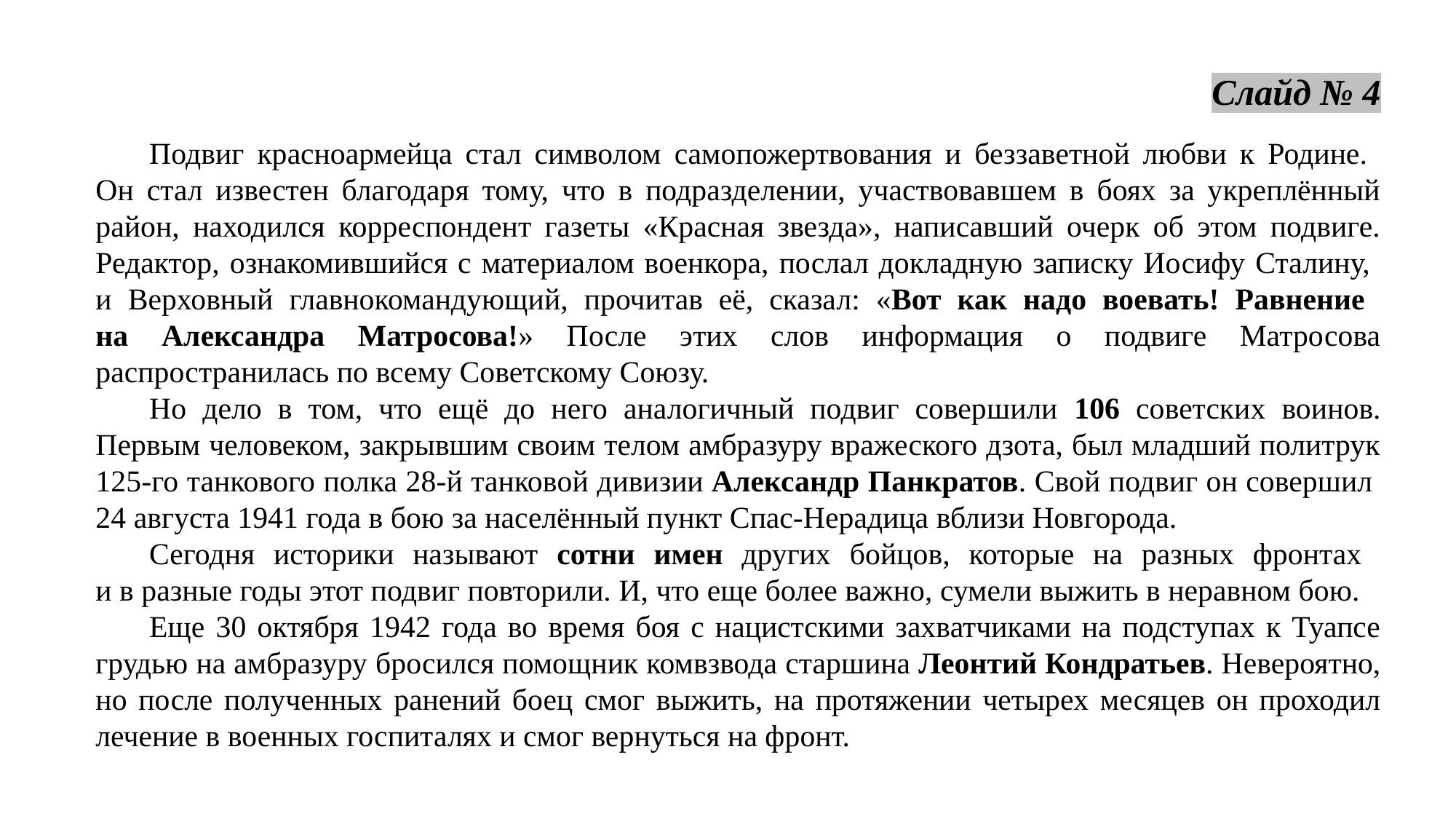

Слайд № 4
Подвиг красноармейца стал символом самопожертвования и беззаветной любви к Родине.
Он стал известен благодаря тому, что в подразделении, участвовавшем в боях за укреплённый район, находился корреспондент газеты «Красная звезда», написавший очерк об этом подвиге. Редактор, ознакомившийся с материалом военкора, послал докладную записку Иосифу Сталину,
и Верховный главнокомандующий, прочитав её, сказал: «Вот как надо воевать! Равнение
на Александра Матросова!» После этих слов информация о подвиге Матросова распространилась по всему Советскому Союзу.
Но дело в том, что ещё до него аналогичный подвиг совершили 106 советских воинов. Первым человеком, закрывшим своим телом амбразуру вражеского дзота, был младший политрук 125-го танкового полка 28-й танковой дивизии Александр Панкратов. Свой подвиг он совершил
24 августа 1941 года в бою за населённый пункт Спас-Нерадица вблизи Новгорода.
Сегодня историки называют сотни имен других бойцов, которые на разных фронтах
и в разные годы этот подвиг повторили. И, что еще более важно, сумели выжить в неравном бою.
Еще 30 октября 1942 года во время боя с нацистскими захватчиками на подступах к Туапсе грудью на амбразуру бросился помощник комвзвода старшина Леонтий Кондратьев. Невероятно, но после полученных ранений боец смог выжить, на протяжении четырех месяцев он проходил лечение в военных госпиталях и смог вернуться на фронт.